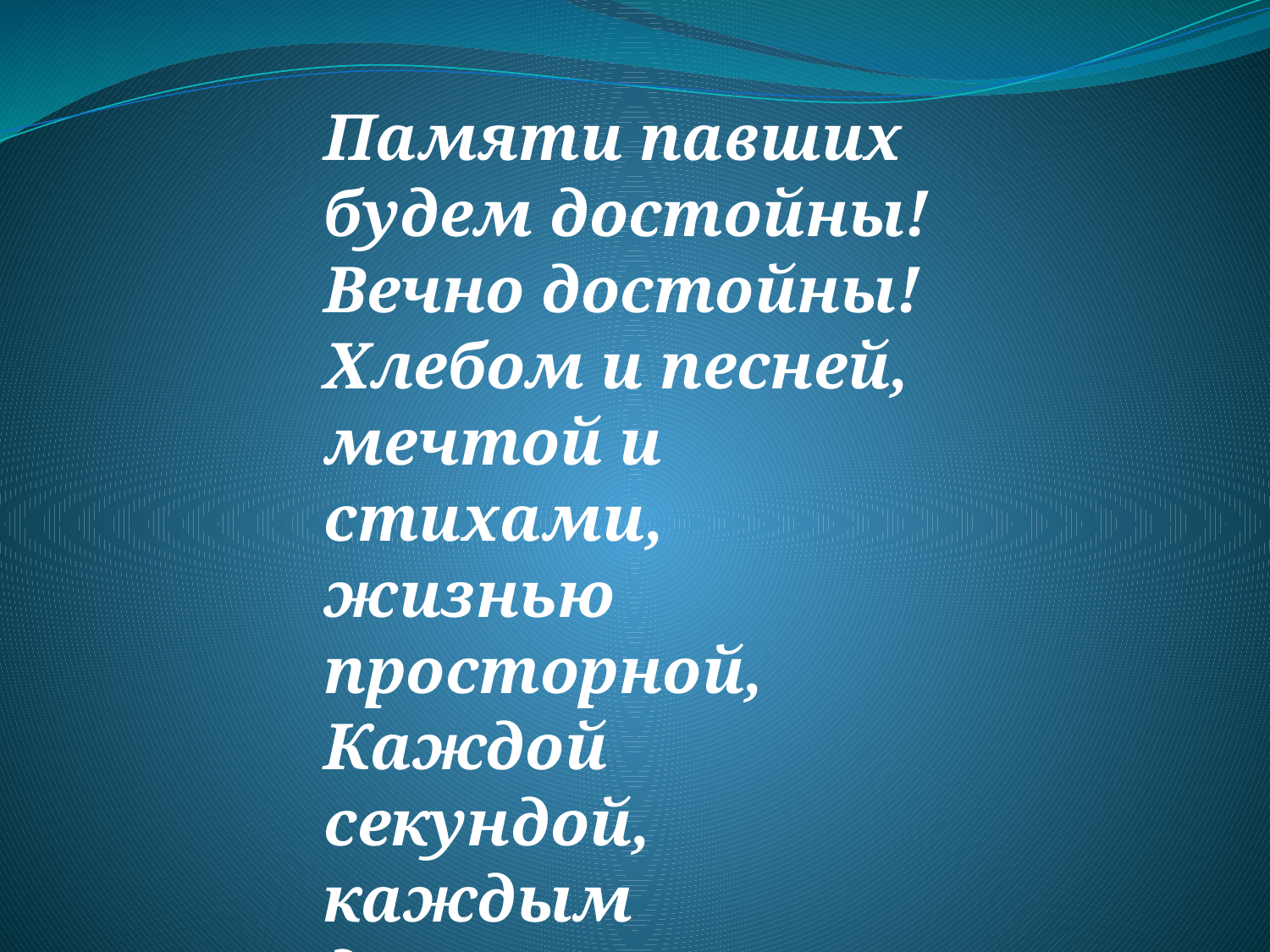

Памяти павших будем достойны! Вечно достойны!
Хлебом и песней, мечтой и стихами, жизнью просторной,
Каждой секундой, каждым дыханием
                                               Будем достойны!